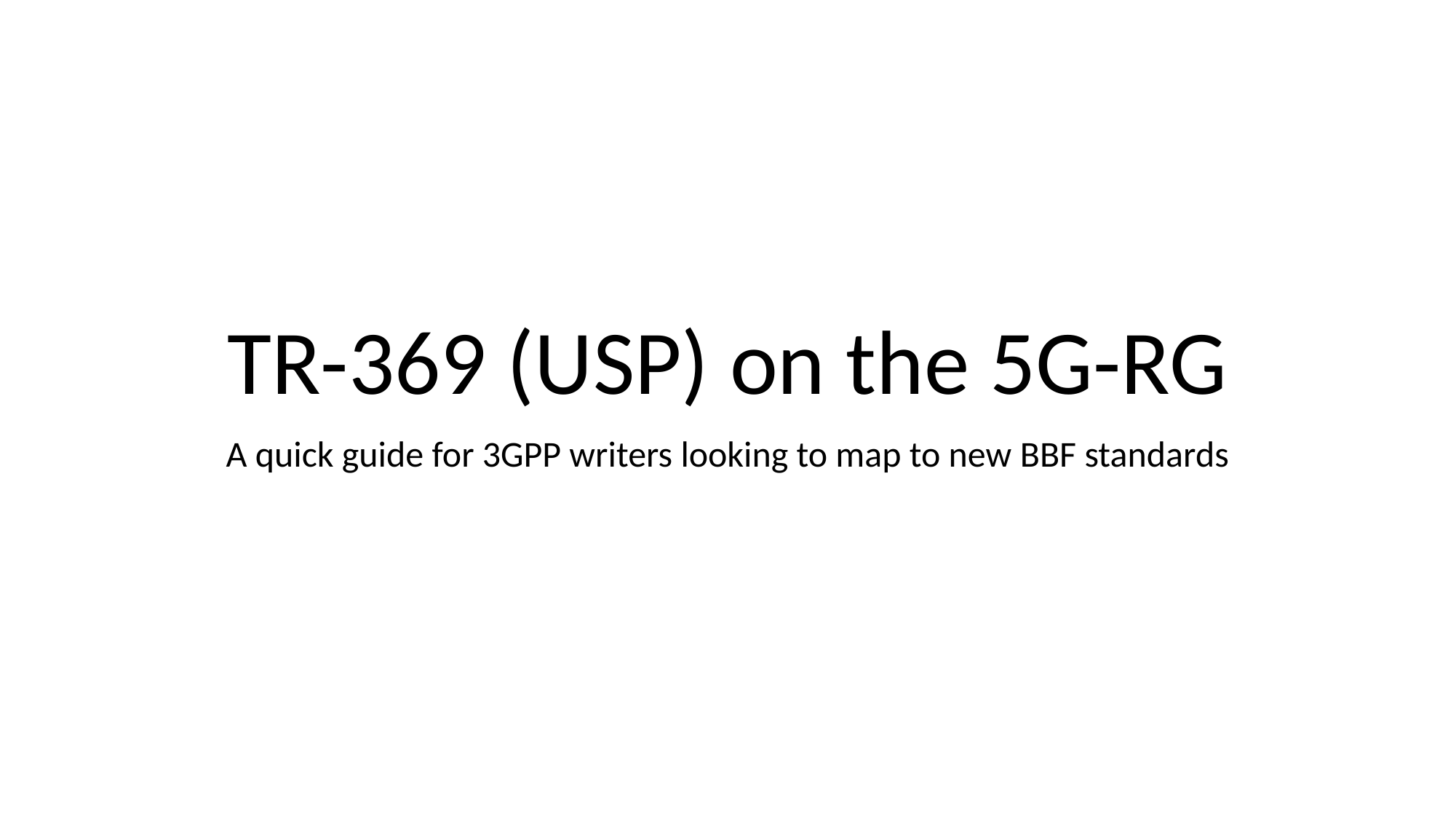

# TR-369 (USP) on the 5G-RG
A quick guide for 3GPP writers looking to map to new BBF standards